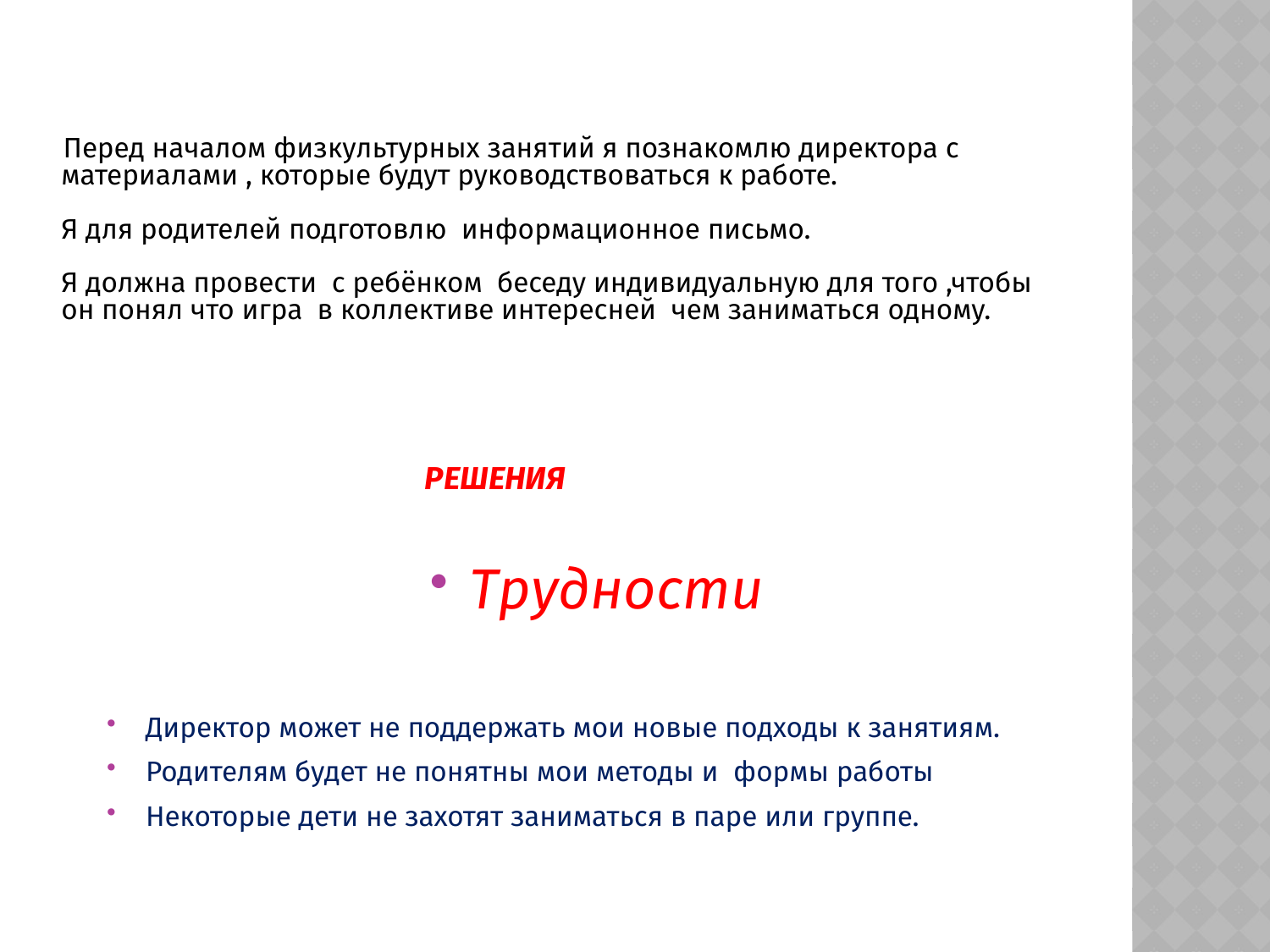

Перед началом физкультурных занятий я познакомлю директора с материалами , которые будут руководствоваться к работе.

Я для родителей подготовлю  информационное письмо.

Я должна провести  с ребёнком  беседу индивидуальную для того ,чтобы он понял что игра  в коллективе интересней  чем заниматься одному.

# Решения
Трудности

Директор может не поддержать мои новые подходы к занятиям.
Родителям будет не понятны мои методы и  формы работы
Некоторые дети не захотят заниматься в паре или группе.